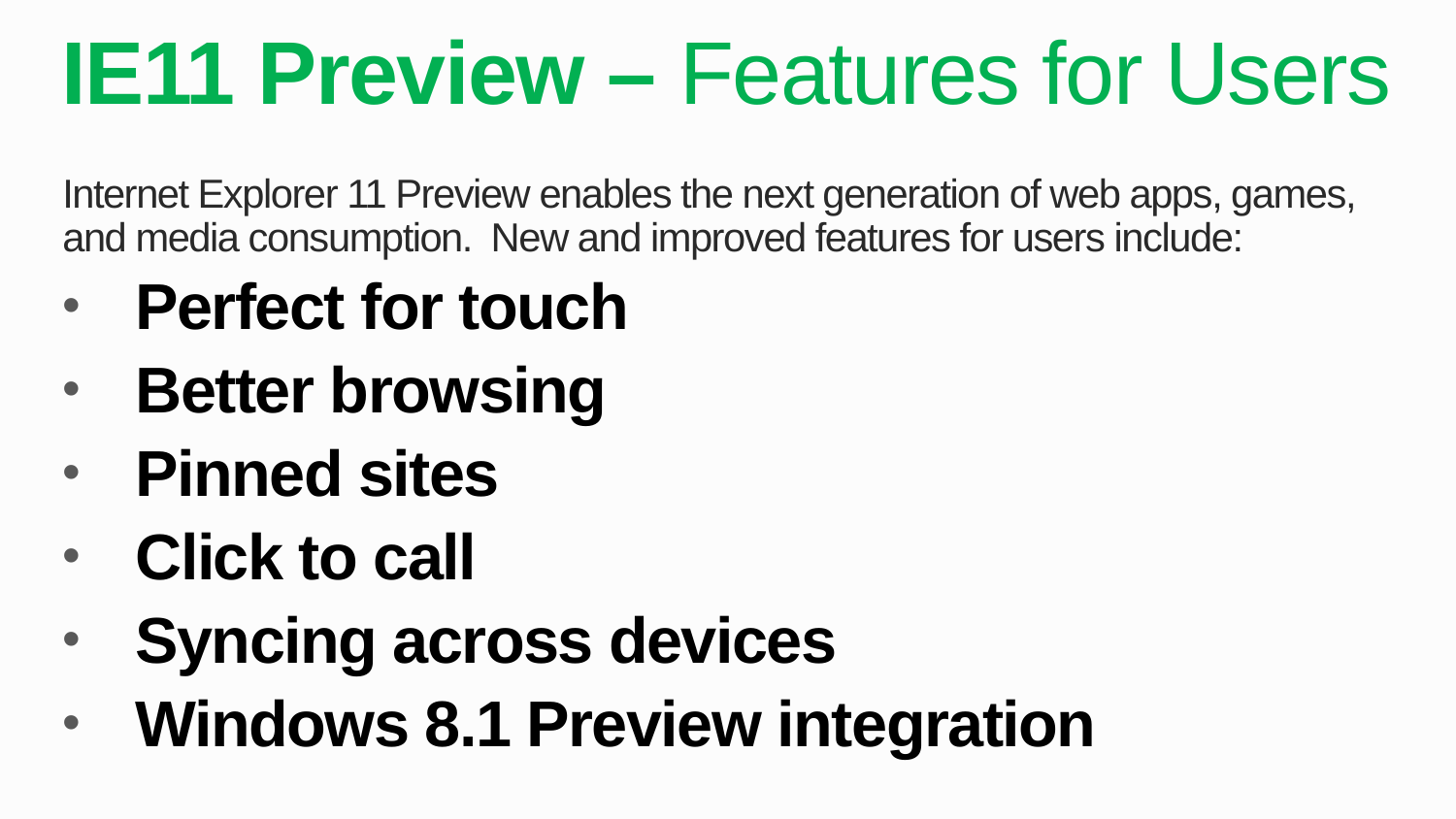

# IE11 Preview – Features for Users

Internet Explorer 11 Preview enables the next generation of web apps, games, and media consumption.  New and improved features for users include:
Perfect for touch
Better browsing
Pinned sites
Click to call
Syncing across devices
Windows 8.1 Preview integration